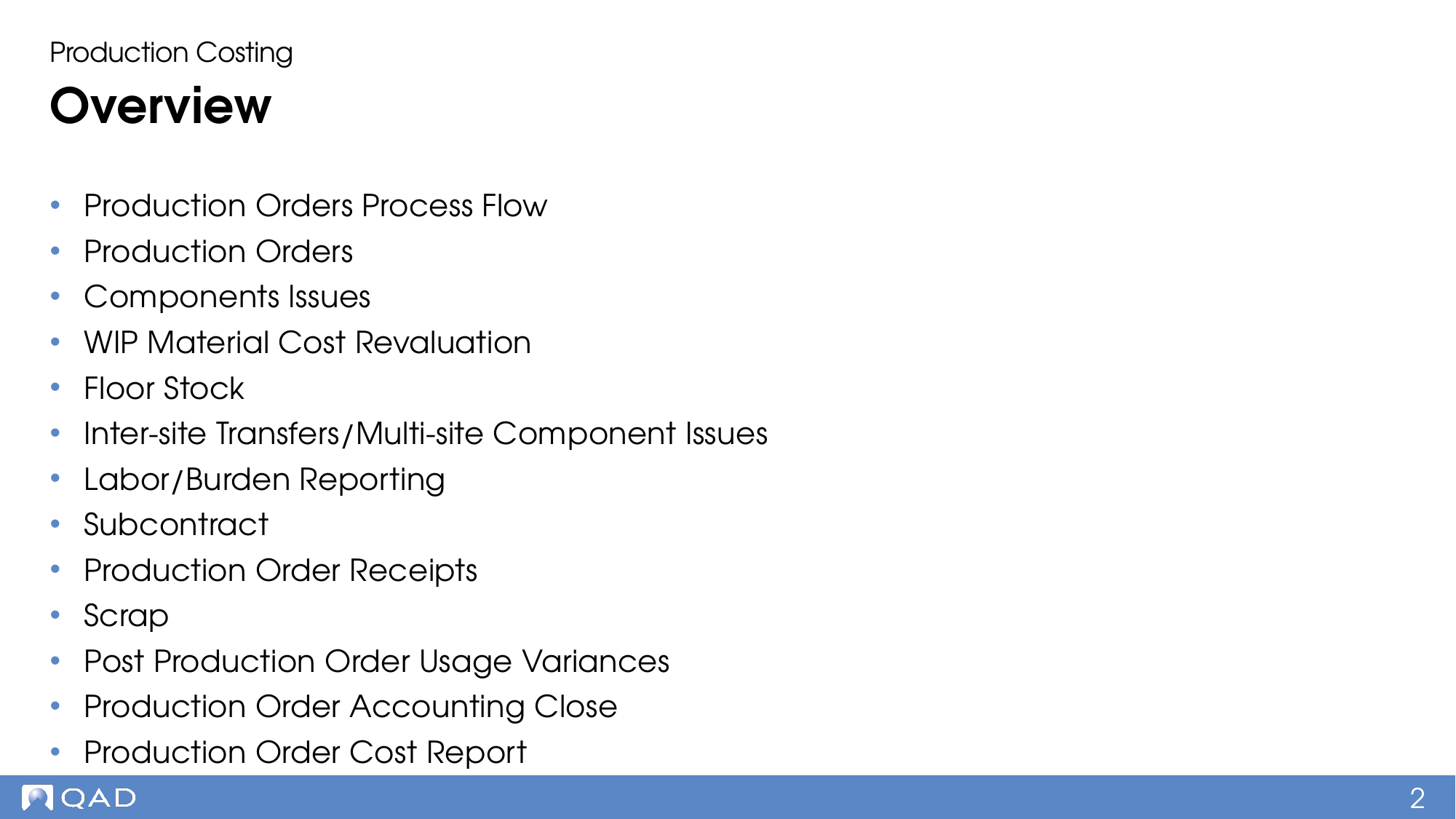

Production Costing
# Overview
Production Orders Process Flow
Production Orders
Components Issues
WIP Material Cost Revaluation
Floor Stock
Inter-site Transfers/Multi-site Component Issues
Labor/Burden Reporting
Subcontract
Production Order Receipts
Scrap
Post Production Order Usage Variances
Production Order Accounting Close
Production Order Cost Report
2